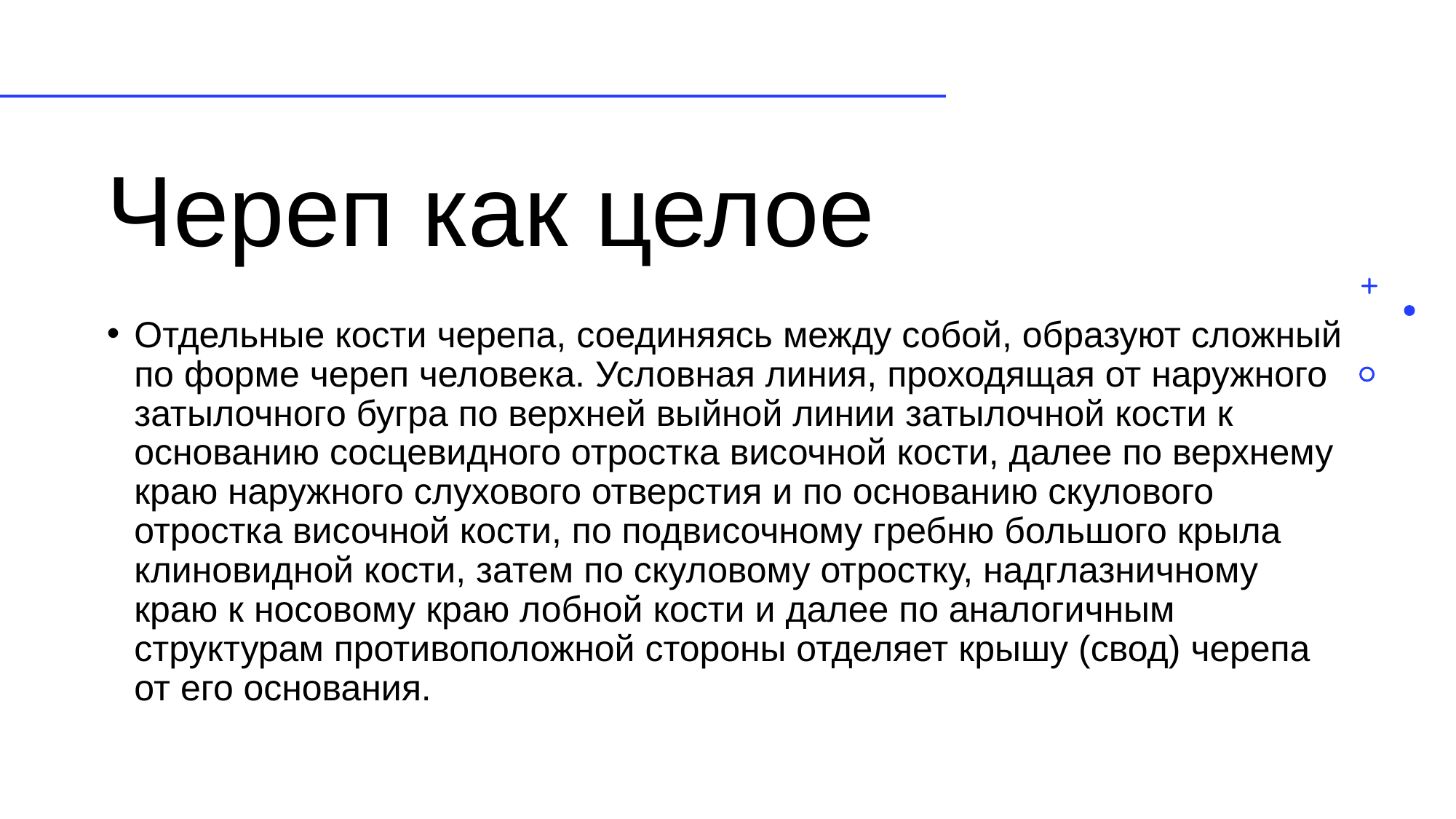

# Череп как целое

Отдельные кости черепа, соединяясь между собой, образуют сложный по форме череп человека. Условная линия, проходящая от наружного затылочного бугра по верхней выйной линии затылочной кости к основанию сосцевидного отростка височной кости, далее по верхнему краю наружного слухового отверстия и по основанию скулового отростка височной кости, по подвисочному гребню большого крыла клиновидной кости, затем по скуловому отростку, надглазничному краю к носовому краю лобной кости и далее по аналогичным структурам противоположной стороны отделяет крышу (свод) черепа от его основания.